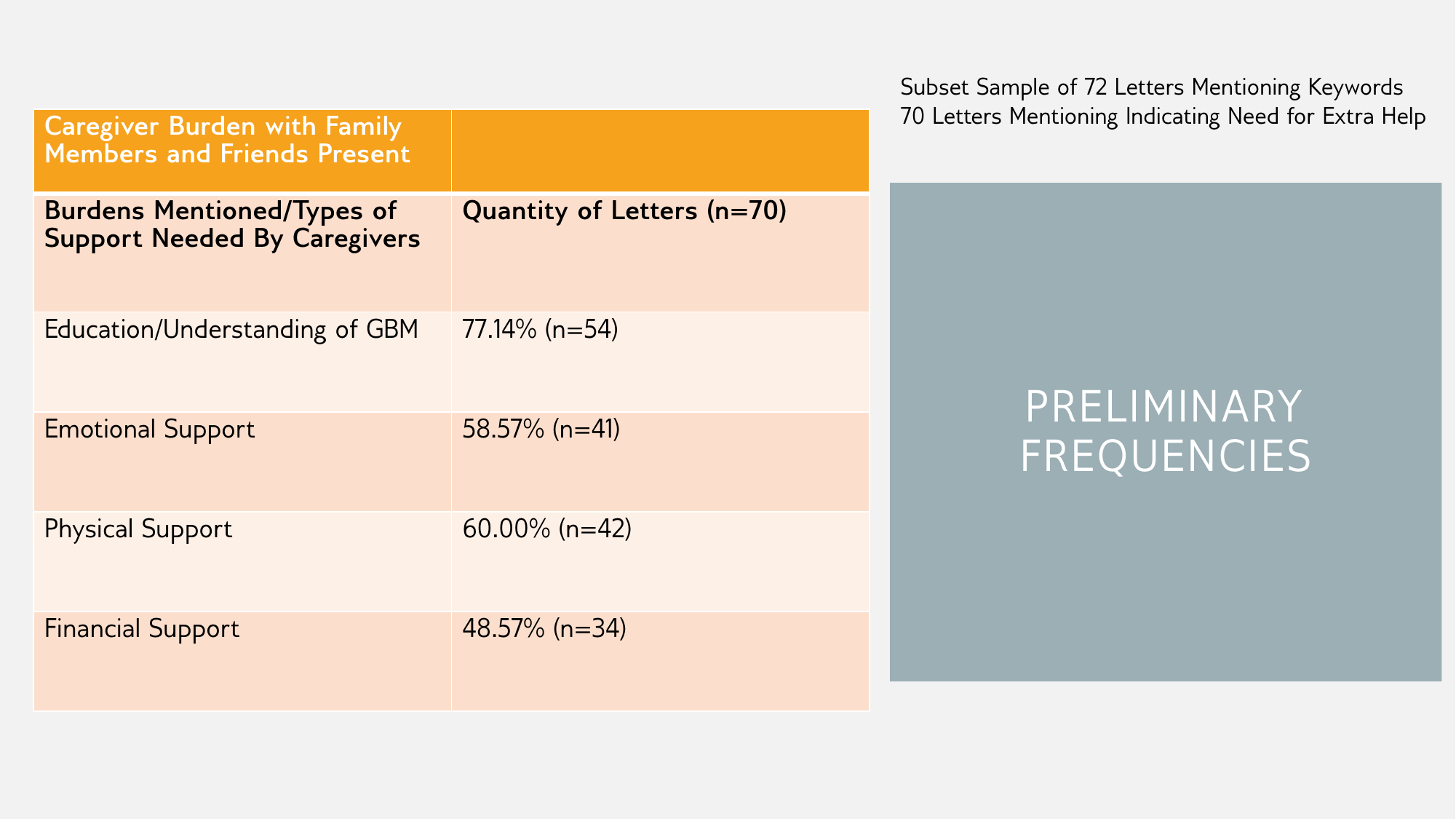

Subset Sample of 72 Letters Mentioning Keywords
70 Letters Mentioning Indicating Need for Extra Help
| Caregiver Burden with Family Members and Friends Present |  |
| --- | --- |
| Burdens Mentioned/Types of Support Needed By Caregivers | Quantity of Letters (n=70) |
| Education/Understanding of GBM | 77.14% (n=54) |
| Emotional Support | 58.57% (n=41) |
| Physical Support | 60.00% (n=42) |
| Financial Support | 48.57% (n=34) |
# Preliminary Frequencies